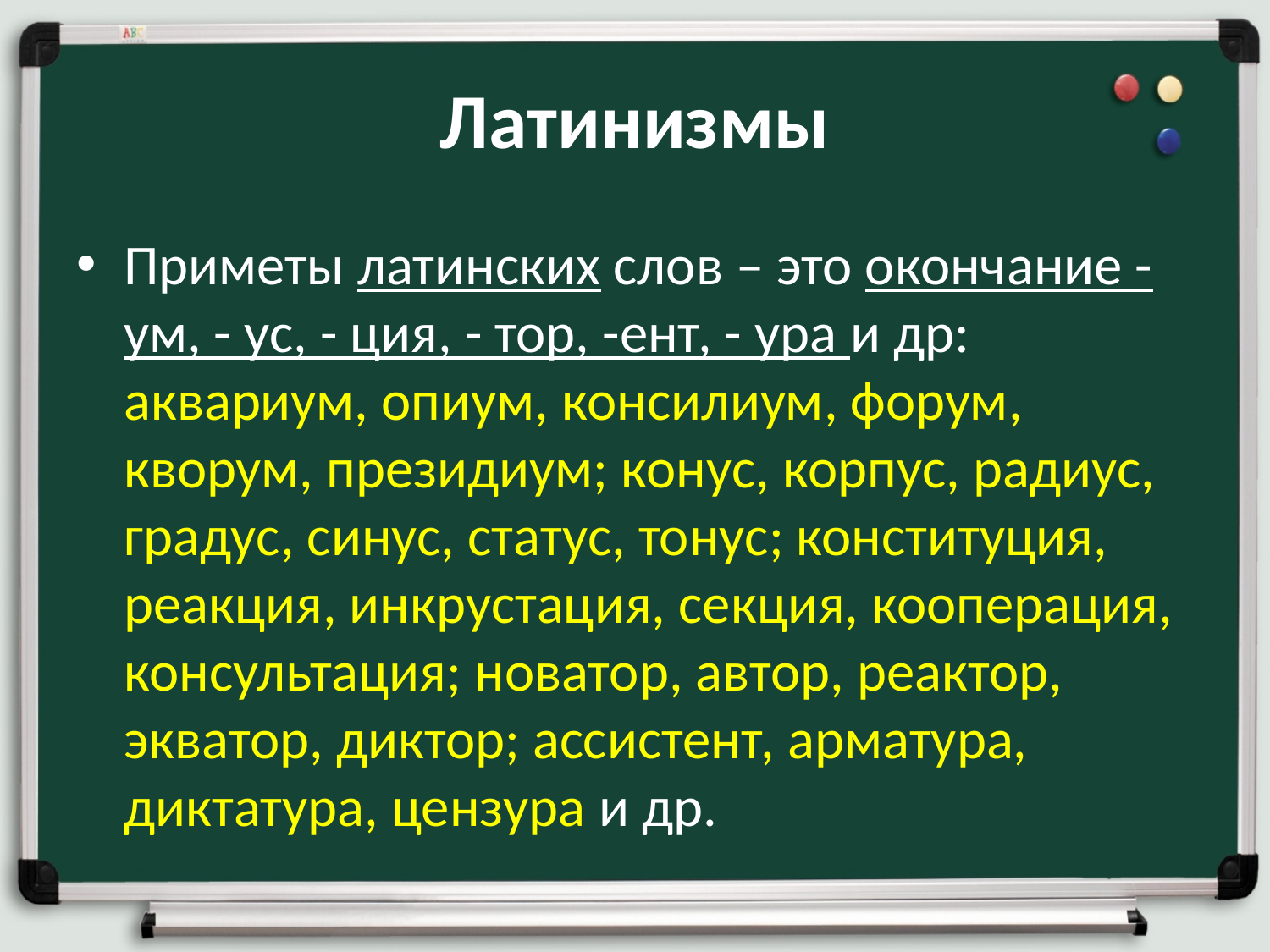

# Латинизмы
Приметы латинских слов – это окончание - ум, - ус, - ция, - тор, -ент, - ура и др: аквариум, опиум, консилиум, форум, кворум, президиум; конус, корпус, радиус, градус, синус, статус, тонус; конституция, реакция, инкрустация, секция, кооперация, консультация; новатор, автор, реактор, экватор, диктор; ассистент, арматура, диктатура, цензура и др.